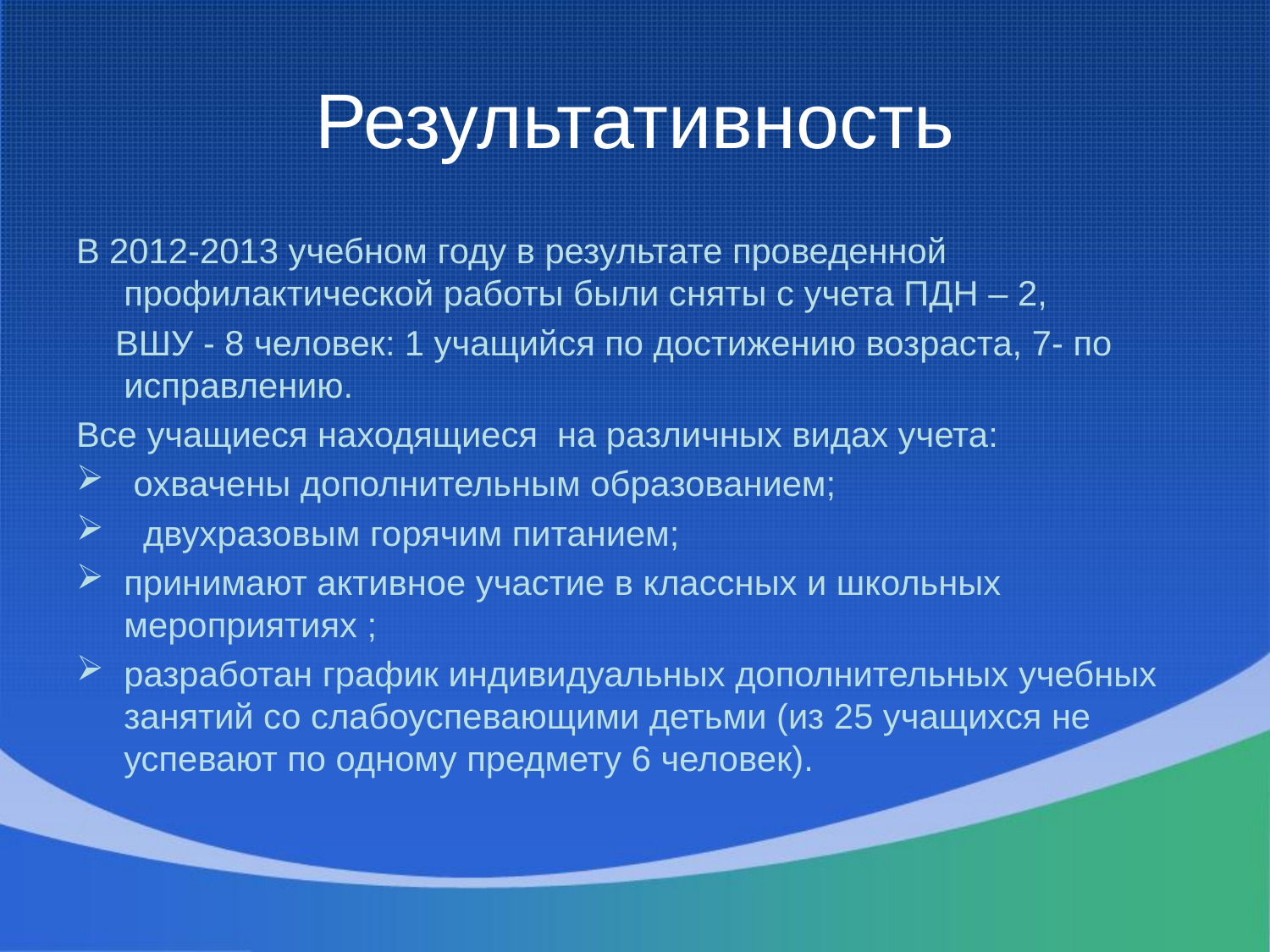

# Результативность
В 2012-2013 учебном году в результате проведенной профилактической работы были сняты с учета ПДН – 2,
    ВШУ - 8 человек: 1 учащийся по достижению возраста, 7- по исправлению.
Все учащиеся находящиеся  на различных видах учета:
 охвачены дополнительным образованием;
  двухразовым горячим питанием;
принимают активное участие в классных и школьных мероприятиях ;
разработан график индивидуальных дополнительных учебных занятий со слабоуспевающими детьми (из 25 учащихся не успевают по одному предмету 6 человек).